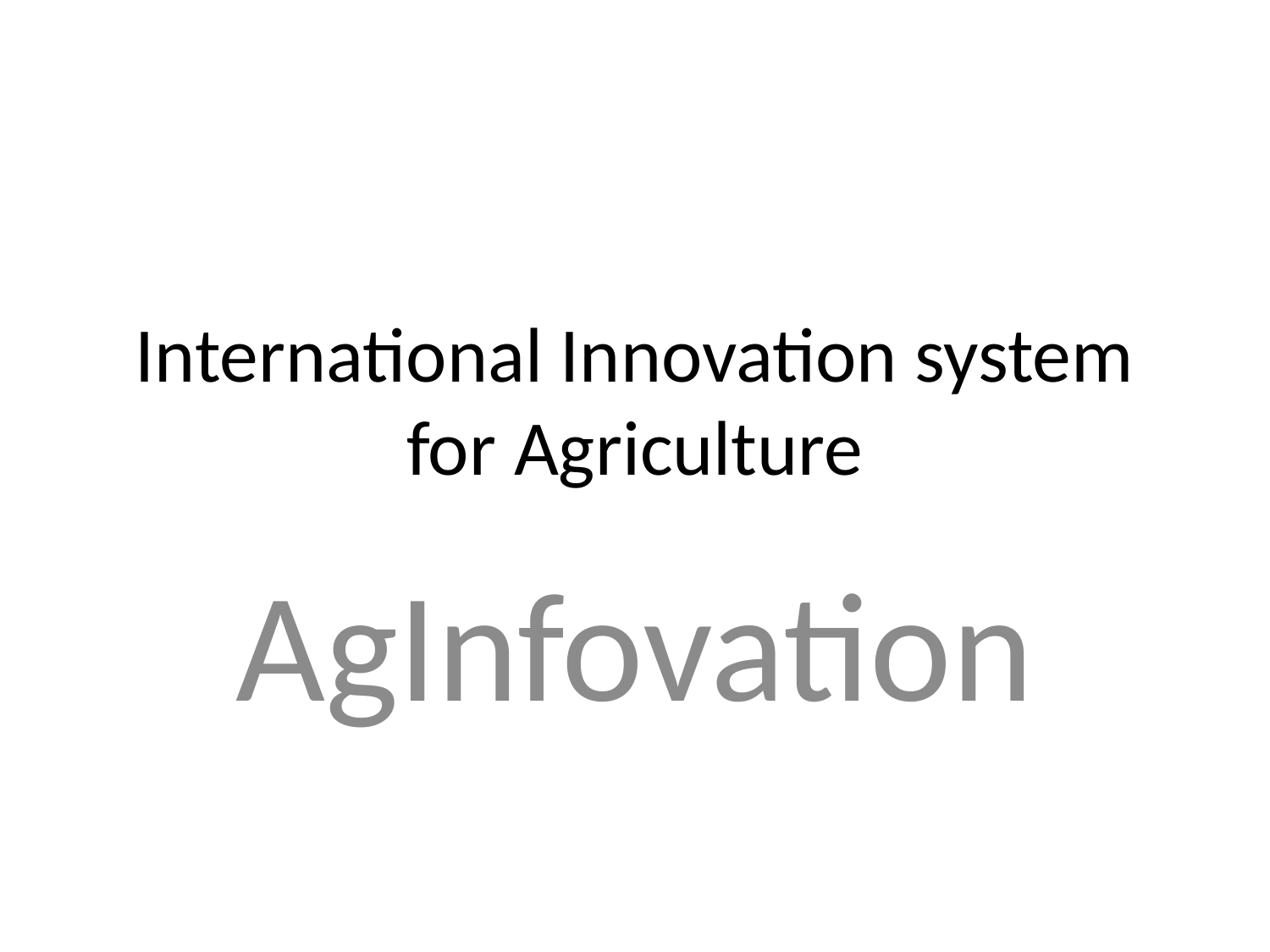

# International Innovation system for Agriculture
AgInfovation